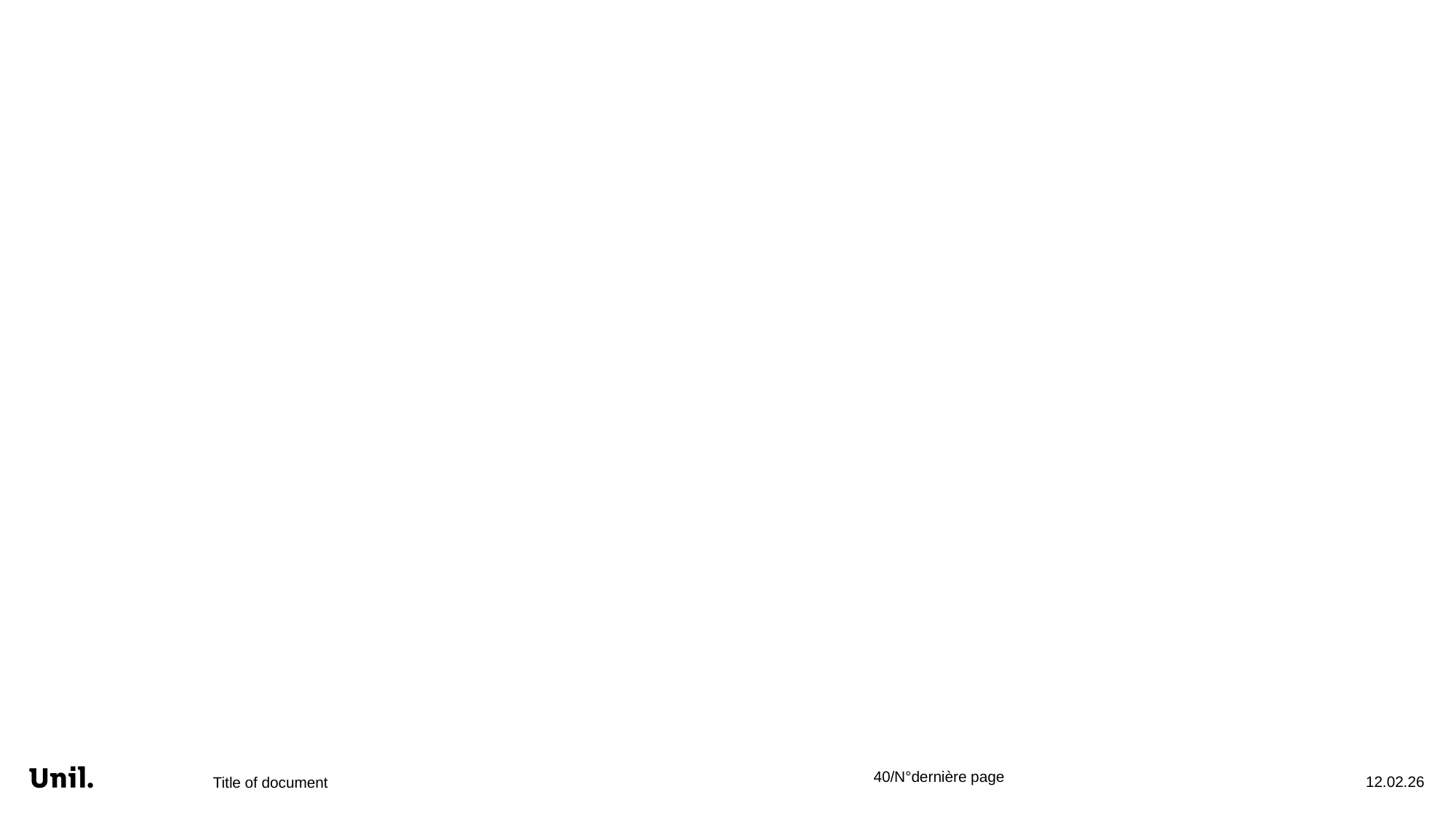

#

Title of document
12.02.26
40/N°dernière page